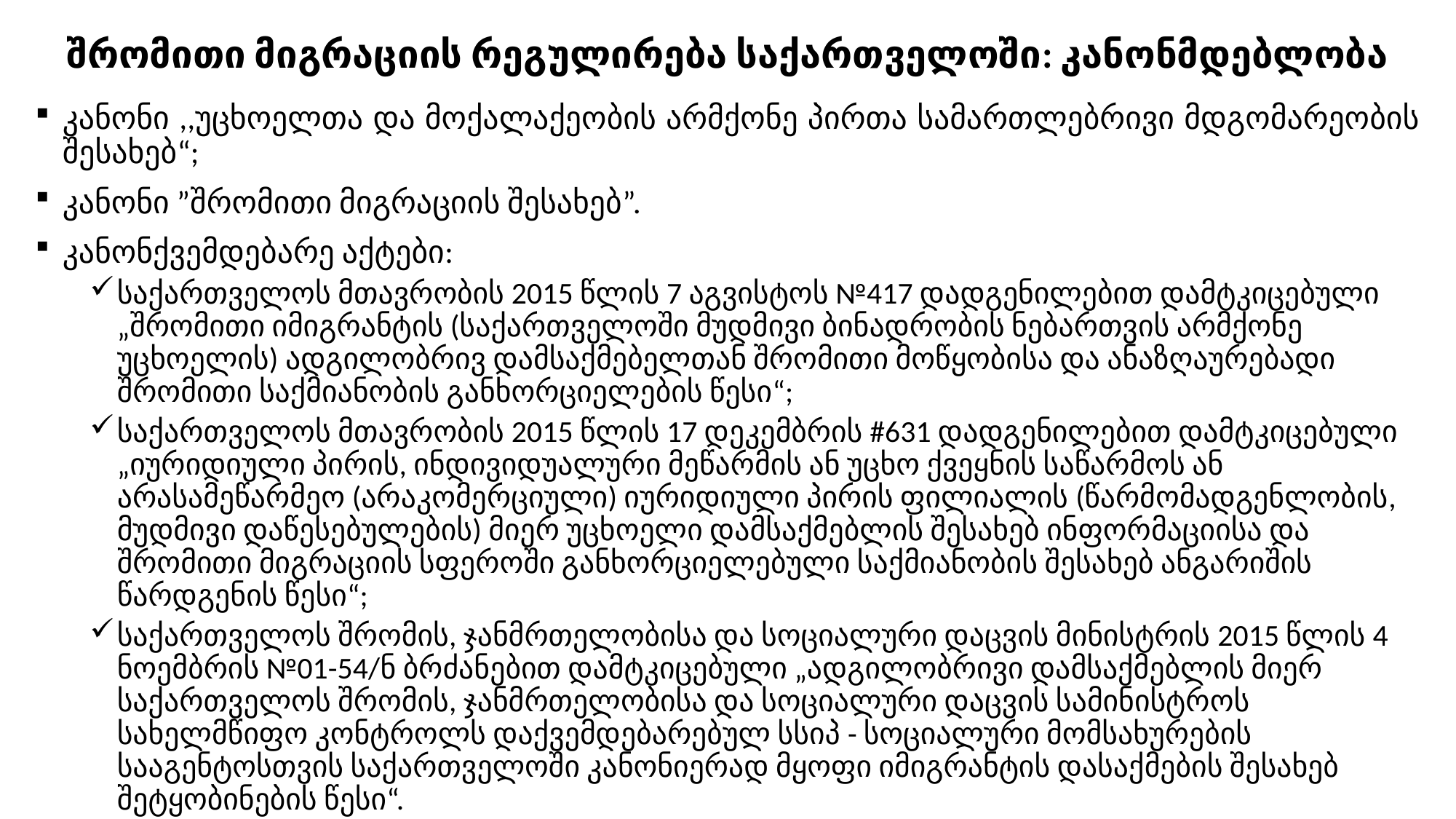

# შრომითი მიგრაციის რეგულირება საქართველოში: კანონმდებლობა
კანონი ,,უცხოელთა და მოქალაქეობის არმქონე პირთა სამართლებრივი მდგომარეობის შესახებ“;
კანონი ”შრომითი მიგრაციის შესახებ”.
კანონქვემდებარე აქტები:
საქართველოს მთავრობის 2015 წლის 7 აგვისტოს №417 დადგენილებით დამტკიცებული „შრომითი იმიგრანტის (საქართველოში მუდმივი ბინადრობის ნებართვის არმქონე უცხოელის) ადგილობრივ დამსაქმებელთან შრომითი მოწყობისა და ანაზღაურებადი შრომითი საქმიანობის განხორციელების წესი“;
საქართველოს მთავრობის 2015 წლის 17 დეკემბრის #631 დადგენილებით დამტკიცებული „იურიდიული პირის, ინდივიდუალური მეწარმის ან უცხო ქვეყნის საწარმოს ან არასამეწარმეო (არაკომერციული) იურიდიული პირის ფილიალის (წარმომადგენლობის, მუდმივი დაწესებულების) მიერ უცხოელი დამსაქმებლის შესახებ ინფორმაციისა და შრომითი მიგრაციის სფეროში განხორციელებული საქმიანობის შესახებ ანგარიშის წარდგენის წესი“;
საქართველოს შრომის, ჯანმრთელობისა და სოციალური დაცვის მინისტრის 2015 წლის 4 ნოემბრის №01-54/ნ ბრძანებით დამტკიცებული „ადგილობრივი დამსაქმებლის მიერ საქართველოს შრომის, ჯანმრთელობისა და სოციალური დაცვის სამინისტროს სახელმწიფო კონტროლს დაქვემდებარებულ სსიპ - სოციალური მომსახურების სააგენტოსთვის საქართველოში კანონიერად მყოფი იმიგრანტის დასაქმების შესახებ შეტყობინების წესი“.